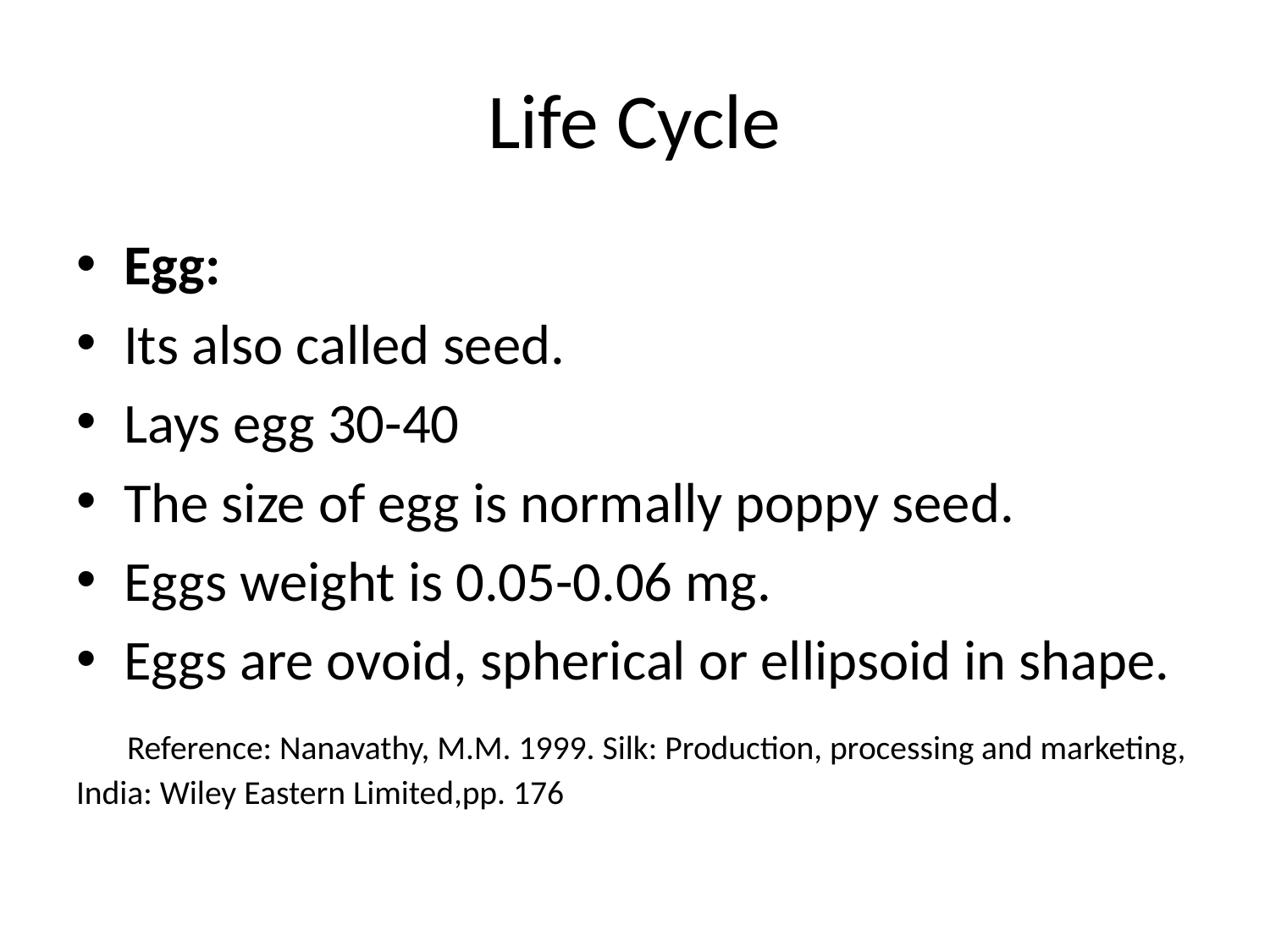

# Life Cycle
Egg:
Its also called seed.
Lays egg 30-40
The size of egg is normally poppy seed.
Eggs weight is 0.05-0.06 mg.
Eggs are ovoid, spherical or ellipsoid in shape.
    Reference: Nanavathy, M.M. 1999. Silk: Production, processing and marketing, India: Wiley Eastern Limited,pp. 176